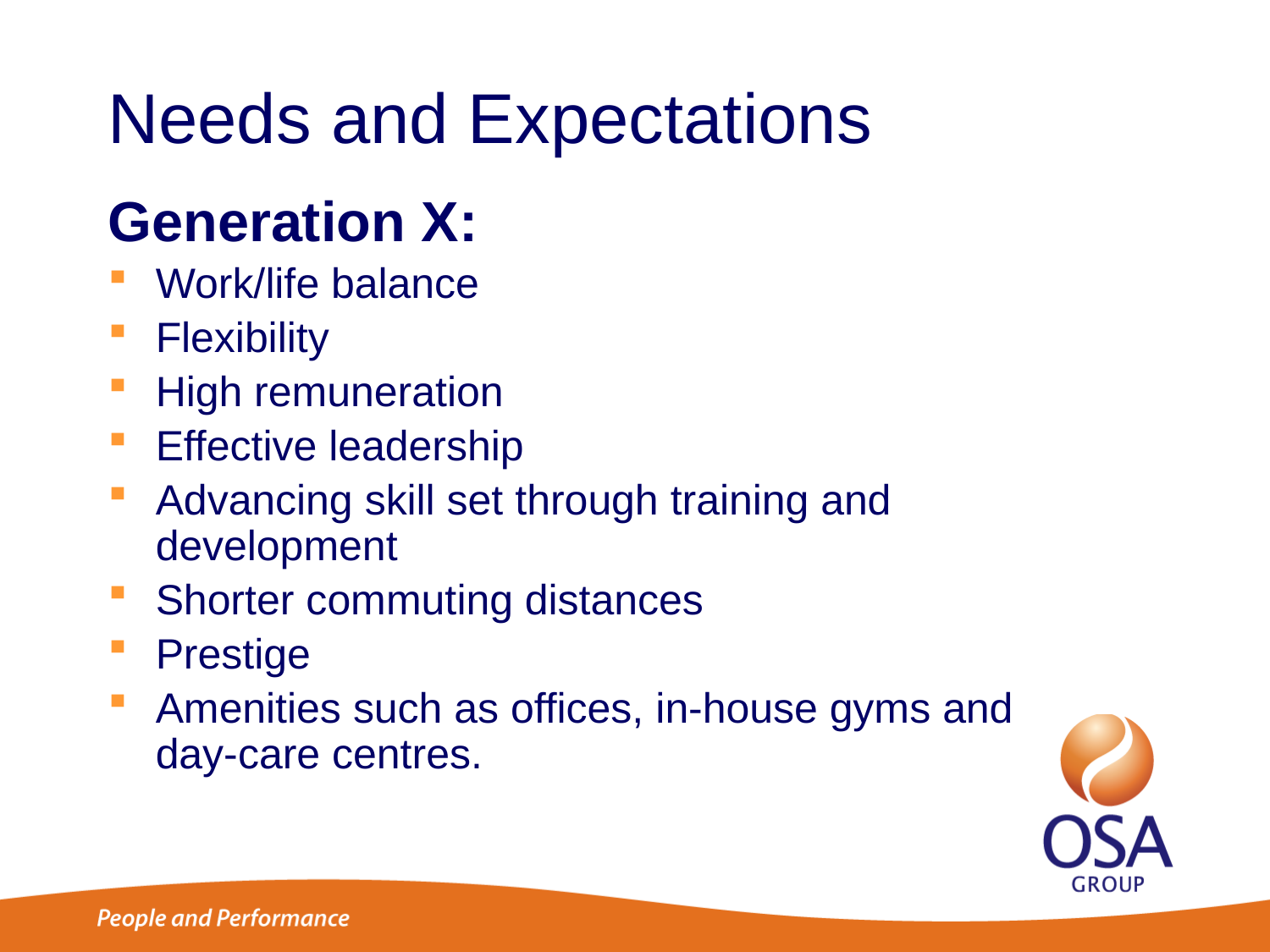

# Needs and Expectations
Generation X:
Work/life balance
Flexibility
High remuneration
Effective leadership
Advancing skill set through training and development
Shorter commuting distances
Prestige
Amenities such as offices, in-house gyms and day-care centres.